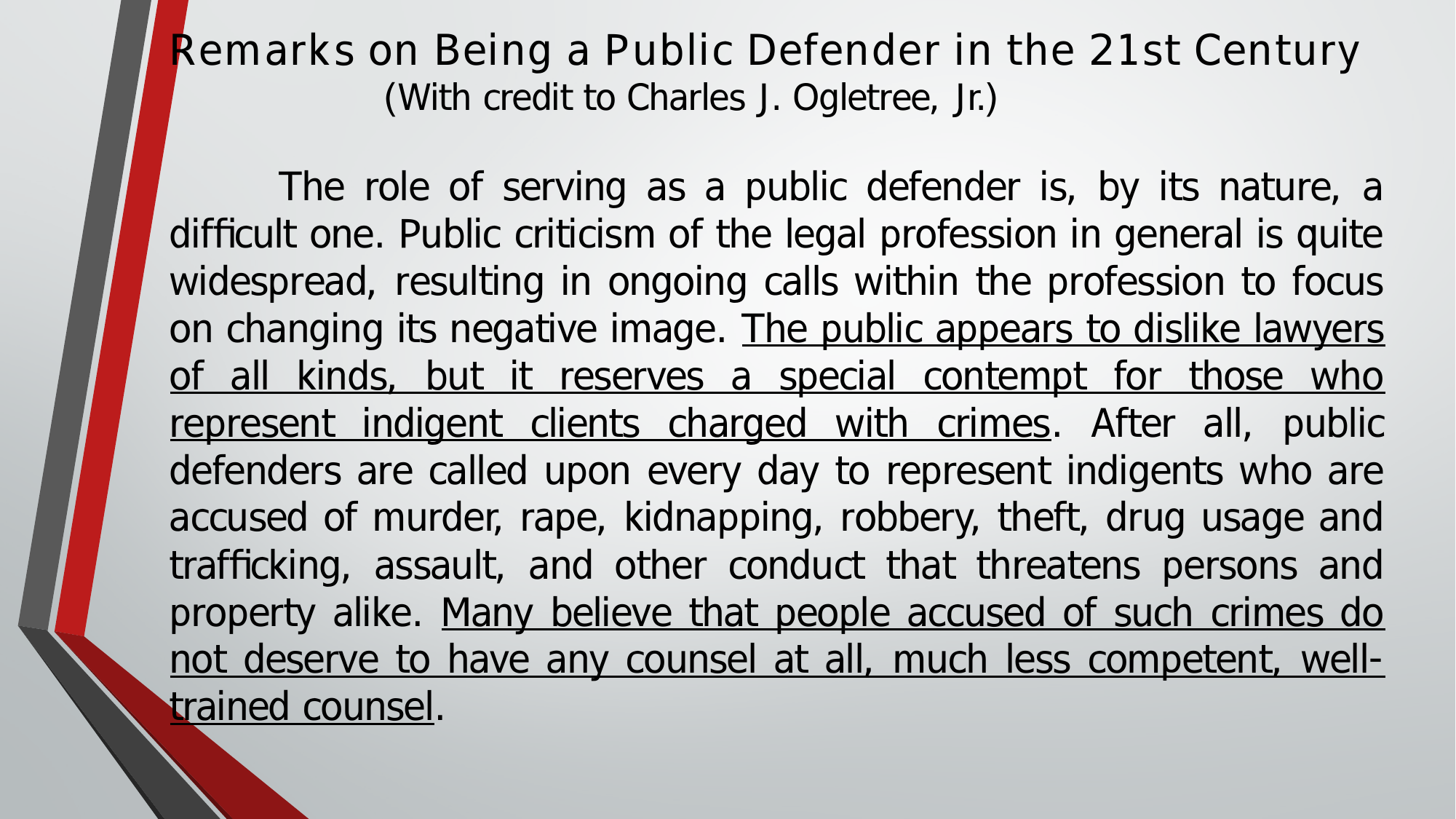

Remarks on Being a Public Defender in the 21st Century
                   (With credit to Charles J. Ogletree, Jr.)

	The role of serving as a public defender is, by its nature, a difficult one. Public criticism of the legal profession in general is quite widespread, resulting in ongoing calls within the profession to focus on changing its negative image. The public appears to dislike lawyers of all kinds, but it reserves a special contempt for those who represent indigent clients charged with crimes. After all, public defenders are called upon every day to represent indigents who are accused of murder, rape, kidnapping, robbery, theft, drug usage and trafficking, assault, and other conduct that threatens persons and property alike. Many believe that people accused of such crimes do not deserve to have any counsel at all, much less competent, well-trained counsel.